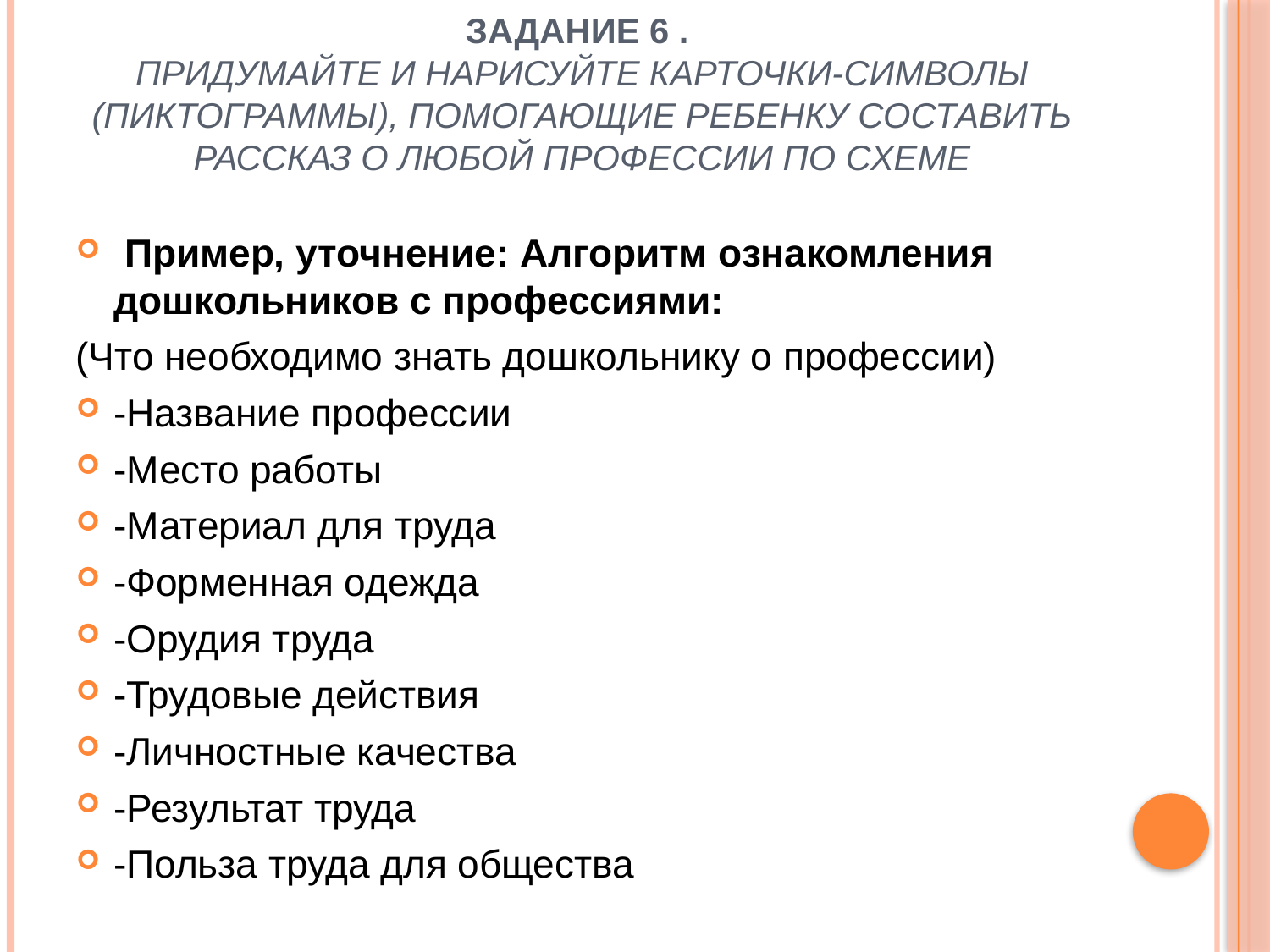

# Задание 6 .  Придумайте и нарисуйте карточки-символы (пиктограммы), помогающие ребенку составить рассказ о любой профессии по схеме
 Пример, уточнение: Алгоритм ознакомления дошкольников с профессиями:
(Что необходимо знать дошкольнику о профессии)
-Название профессии
-Место работы
-Материал для труда
-Форменная одежда
-Орудия труда
-Трудовые действия
-Личностные качества
-Результат труда
-Польза труда для общества